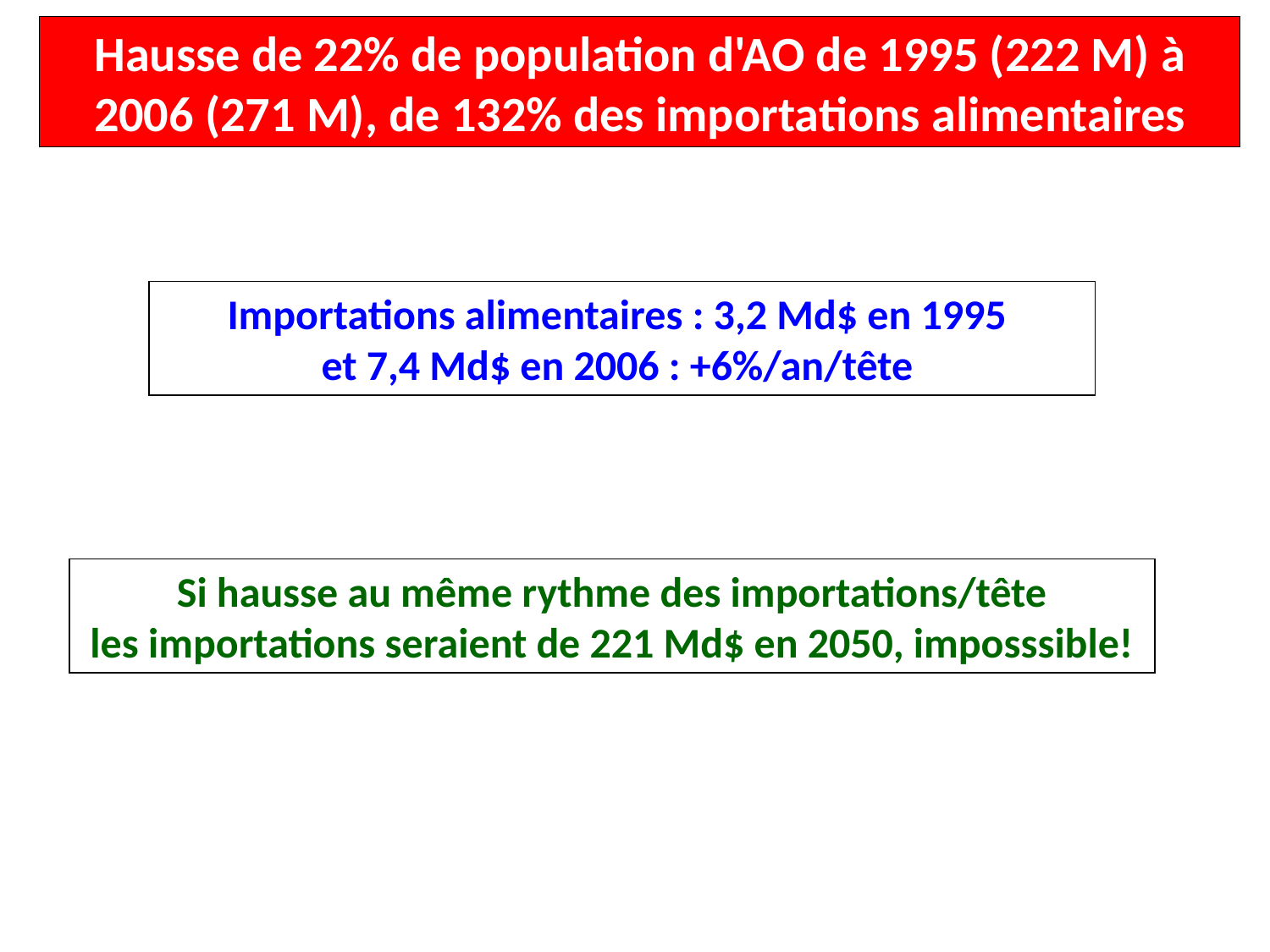

Hausse de 22% de population d'AO de 1995 (222 M) à 2006 (271 M), de 132% des importations alimentaires
Importations alimentaires : 3,2 Md$ en 1995
et 7,4 Md$ en 2006 : +6%/an/tête
Si hausse au même rythme des importations/tête
les importations seraient de 221 Md$ en 2050, imposssible!